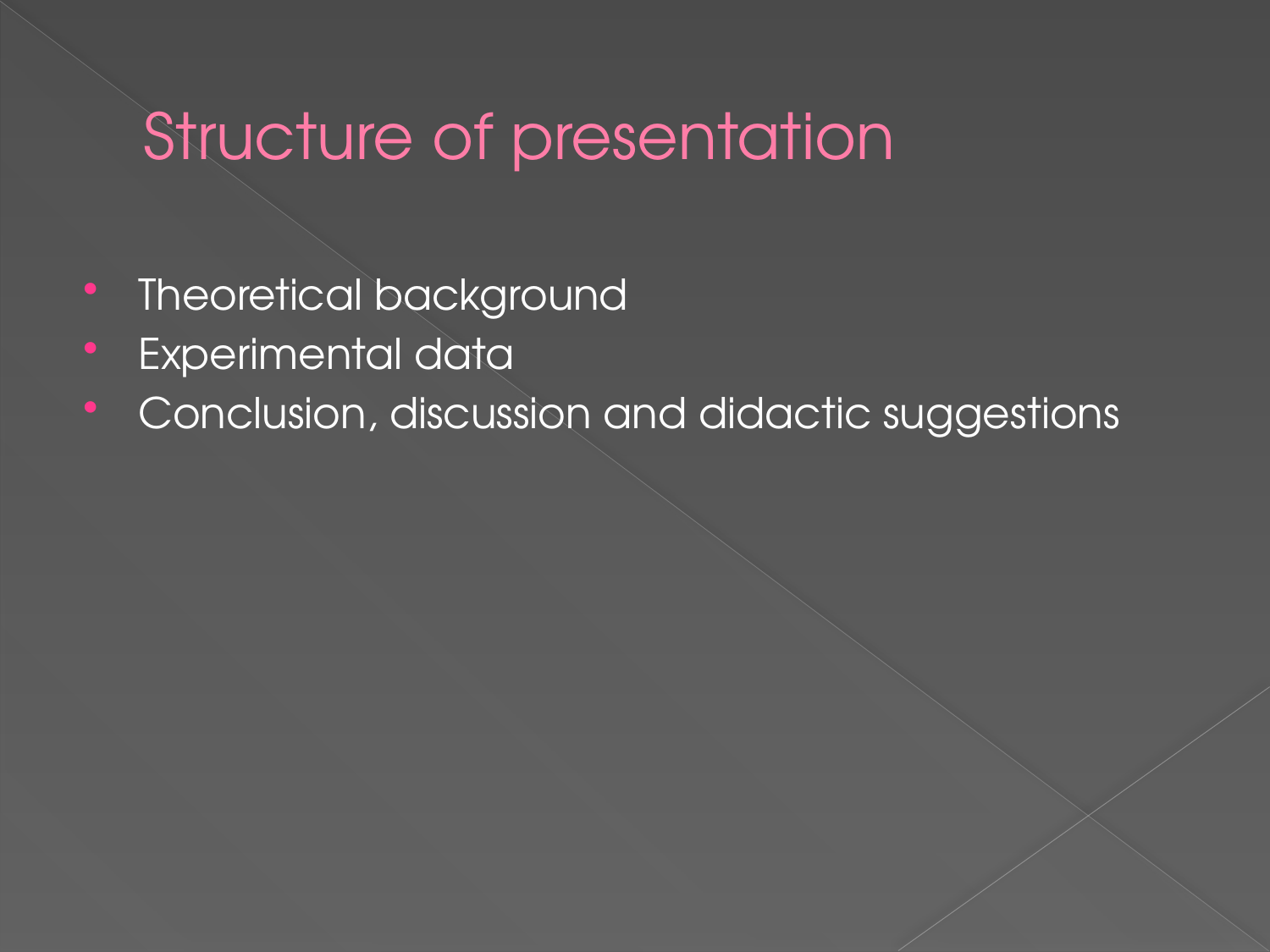

# Structure of presentation
Theoretical background
Experimental data
Conclusion, discussion and didactic suggestions